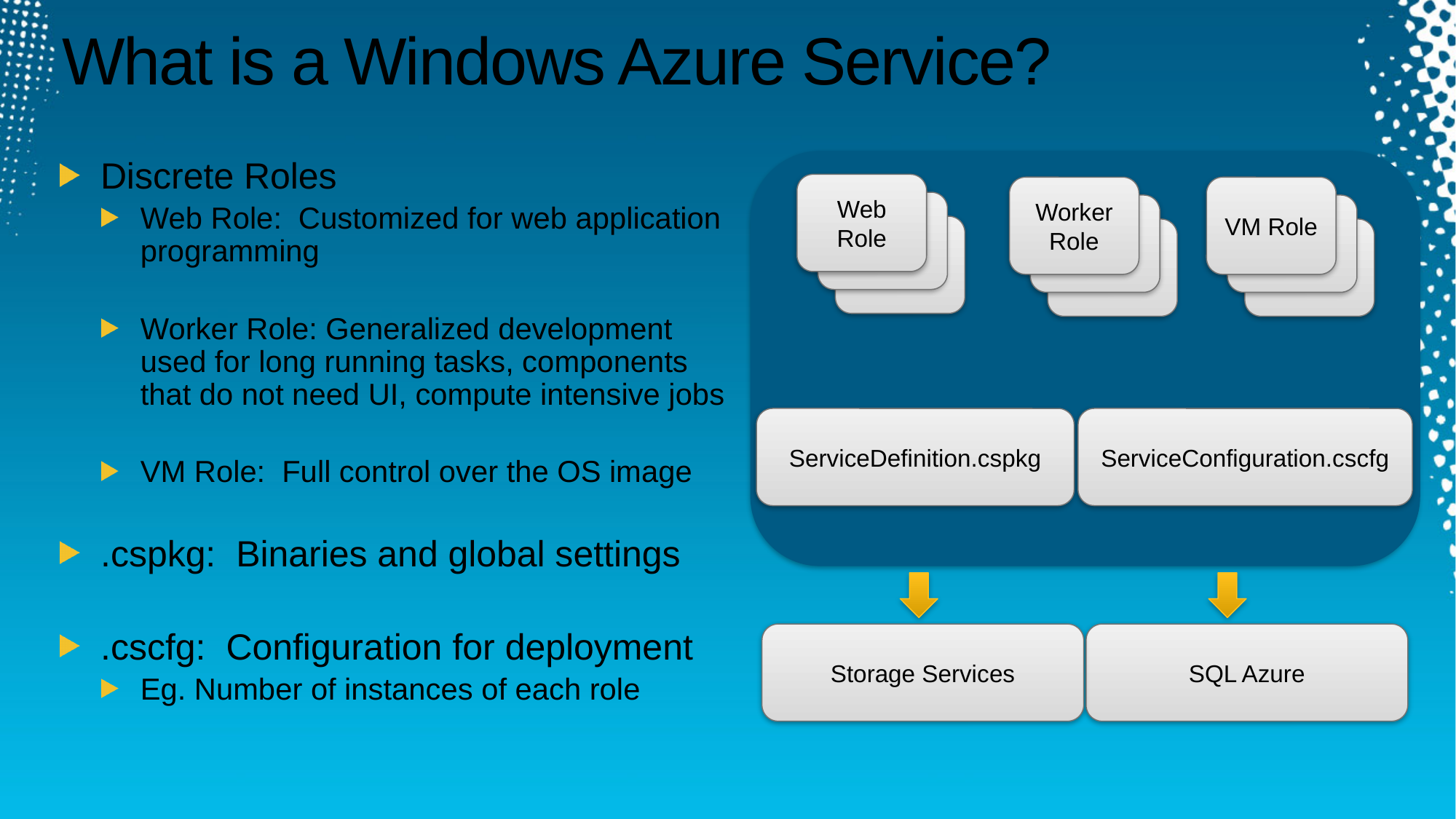

# What is a Windows Azure Service?

Web Role
VM Role
Worker Role
Web Role
Web Role
Web Role
Web Role
Web Role
Web Role
ServiceDefinition.cspkg
ServiceConfiguration.cscfg

Storage Services
SQL Azure
Discrete Roles
Web Role:  Customized for web application programming

Worker Role: Generalized development used for long running tasks, components that do not need UI, compute intensive jobs

VM Role:  Full control over the OS image

.cspkg:  Binaries and global settings

.cscfg:  Configuration for deployment
Eg. Number of instances of each role